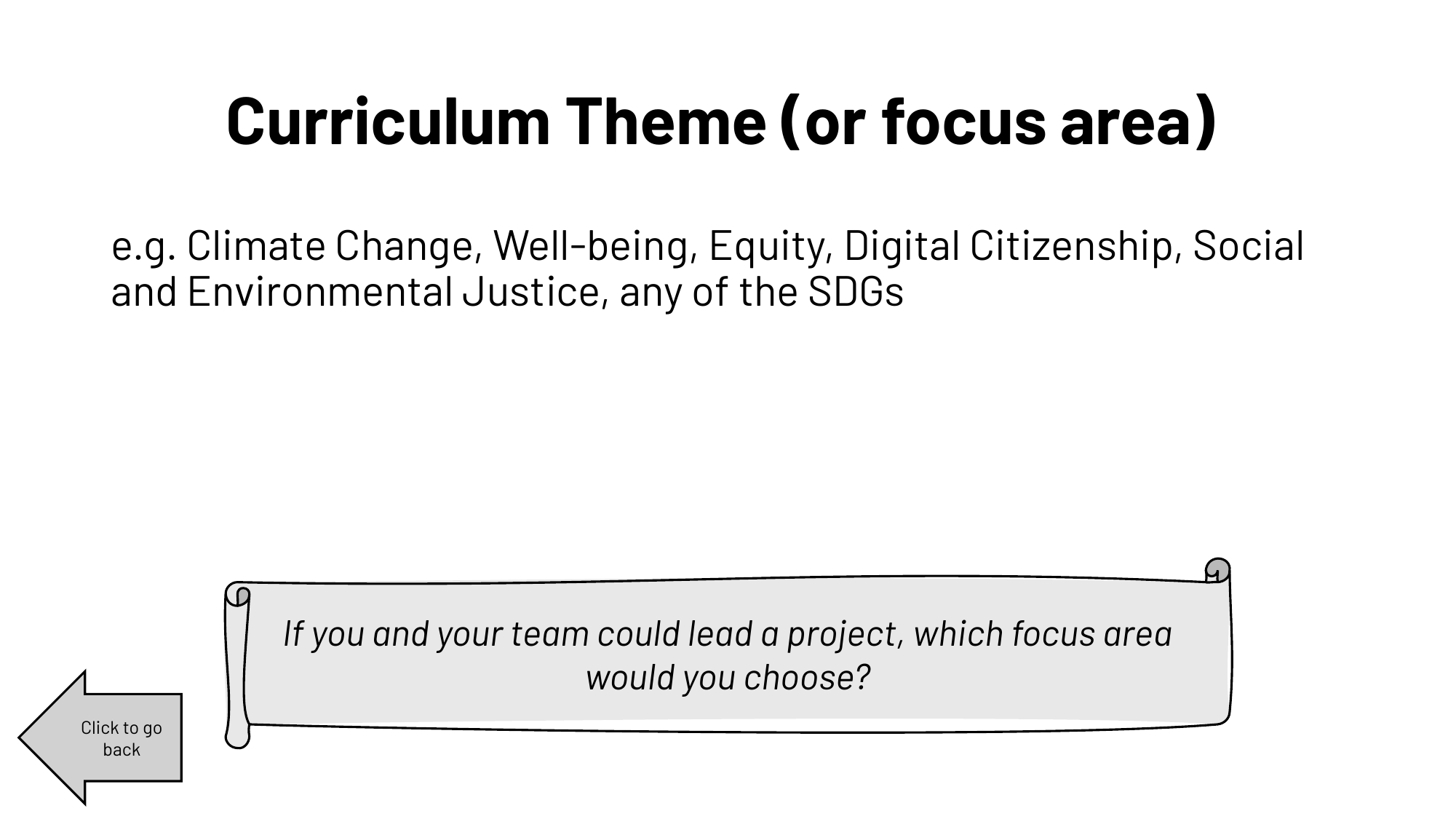

# Curriculum Theme (or focus area)
e.g. Climate Change, Well-being, Equity, Digital Citizenship, Social and Environmental Justice, any of the SDGs
If you and your team could lead a project, which focus area would you choose?
Click to go back